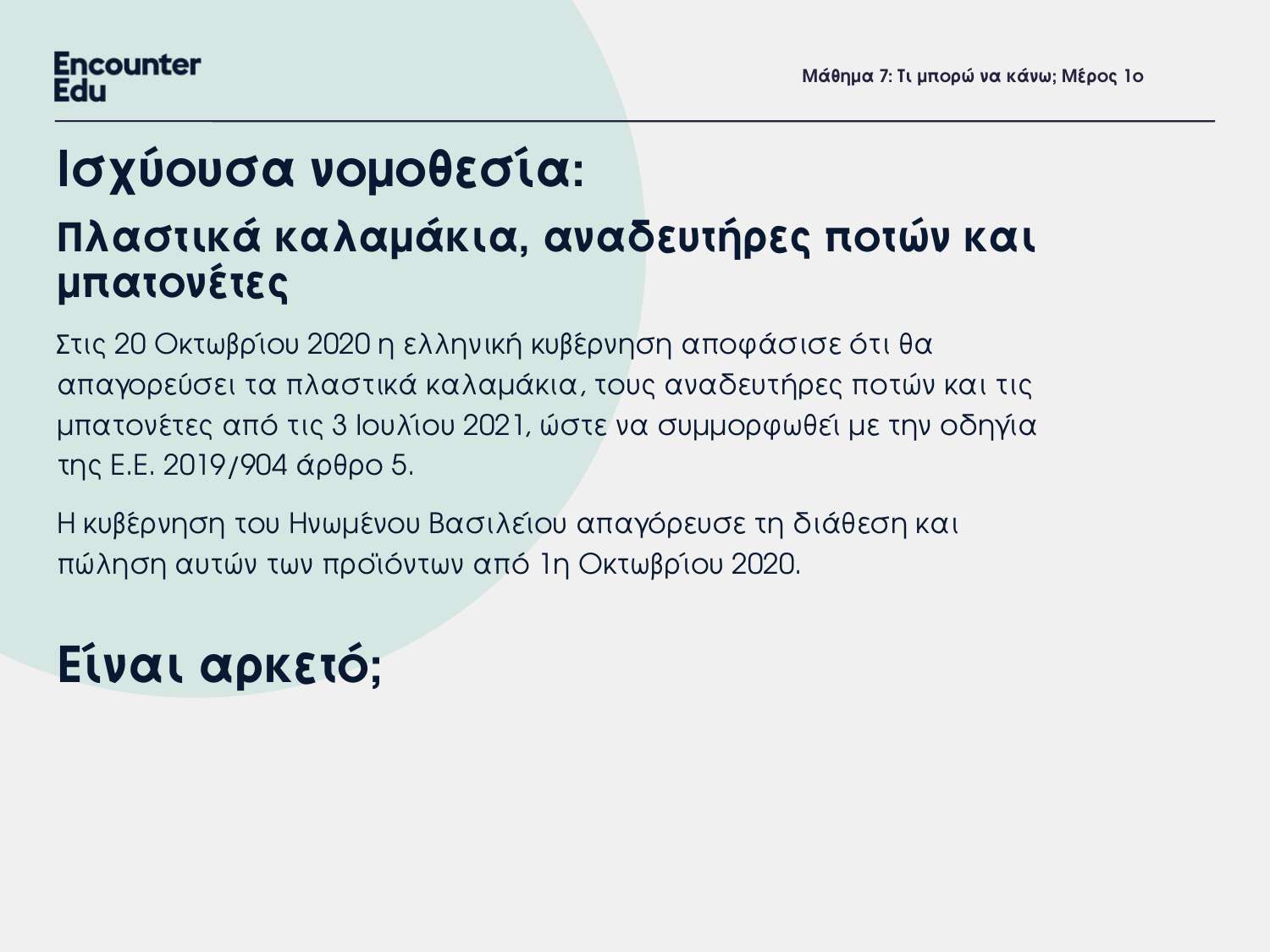

# Μάθημα 7: Τι μπορώ να κάνω; Μέρος 1ο
Ισχύουσα νομοθεσία:
Πλαστικά καλαμάκια, αναδευτήρες ποτών και μπατονέτες
Στις 20 Οκτωβρίου 2020 η ελληνική κυβέρνηση αποφάσισε ότι θα απαγορεύσει τα πλαστικά καλαμάκια, τους αναδευτήρες ποτών και τις μπατονέτες από τις 3 Ιουλίου 2021, ώστε να συμμορφωθεί με την οδηγία της Ε.Ε. 2019/904 άρθρο 5.
Η κυβέρνηση του Ηνωμένου Βασιλείου απαγόρευσε τη διάθεση και πώληση αυτών των προϊόντων από 1η Οκτωβρίου 2020.
Είναι αρκετό;